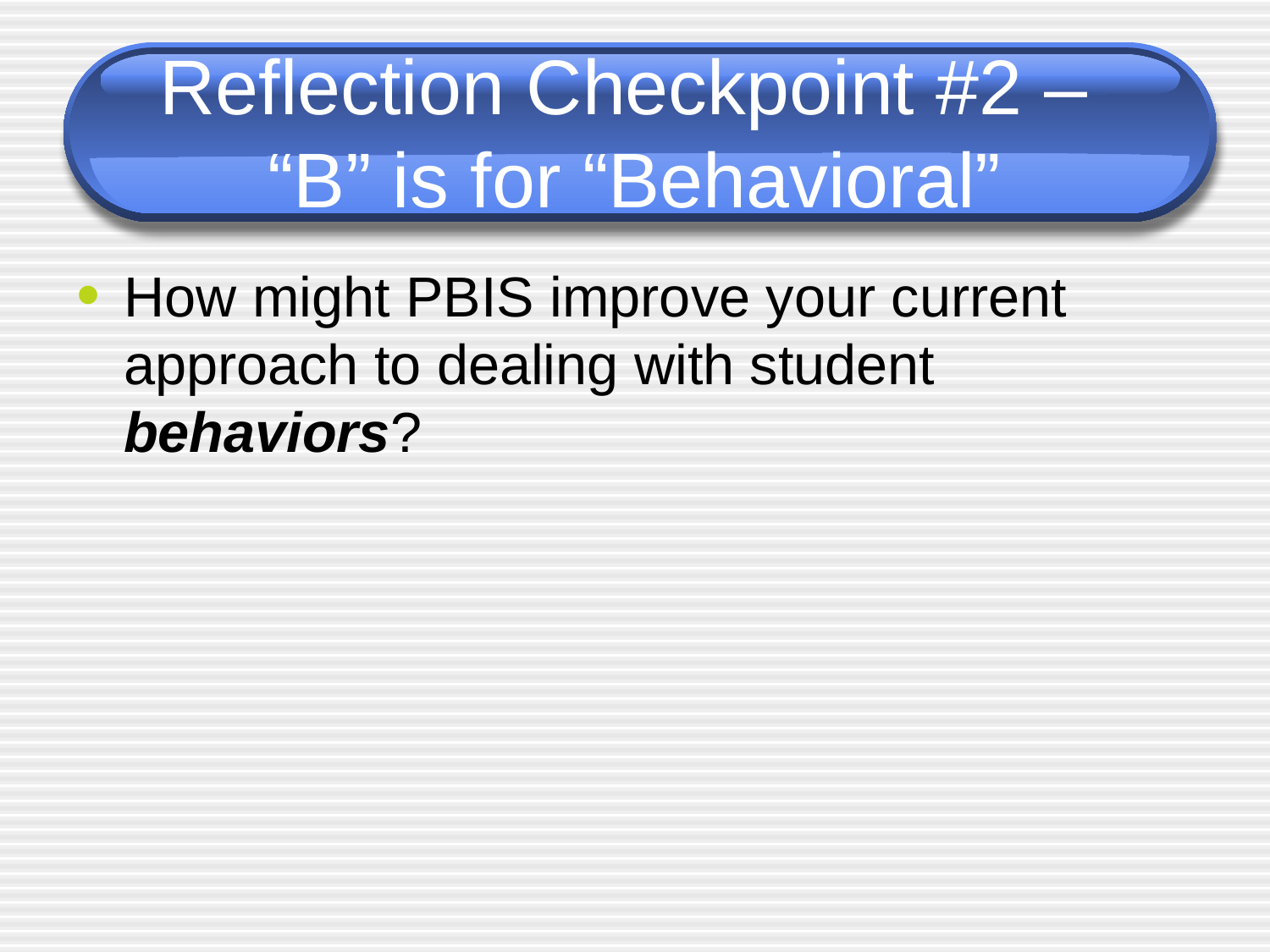

# Reflection Checkpoint #2 – “B” is for “Behavioral”
How might PBIS improve your current approach to dealing with student behaviors?